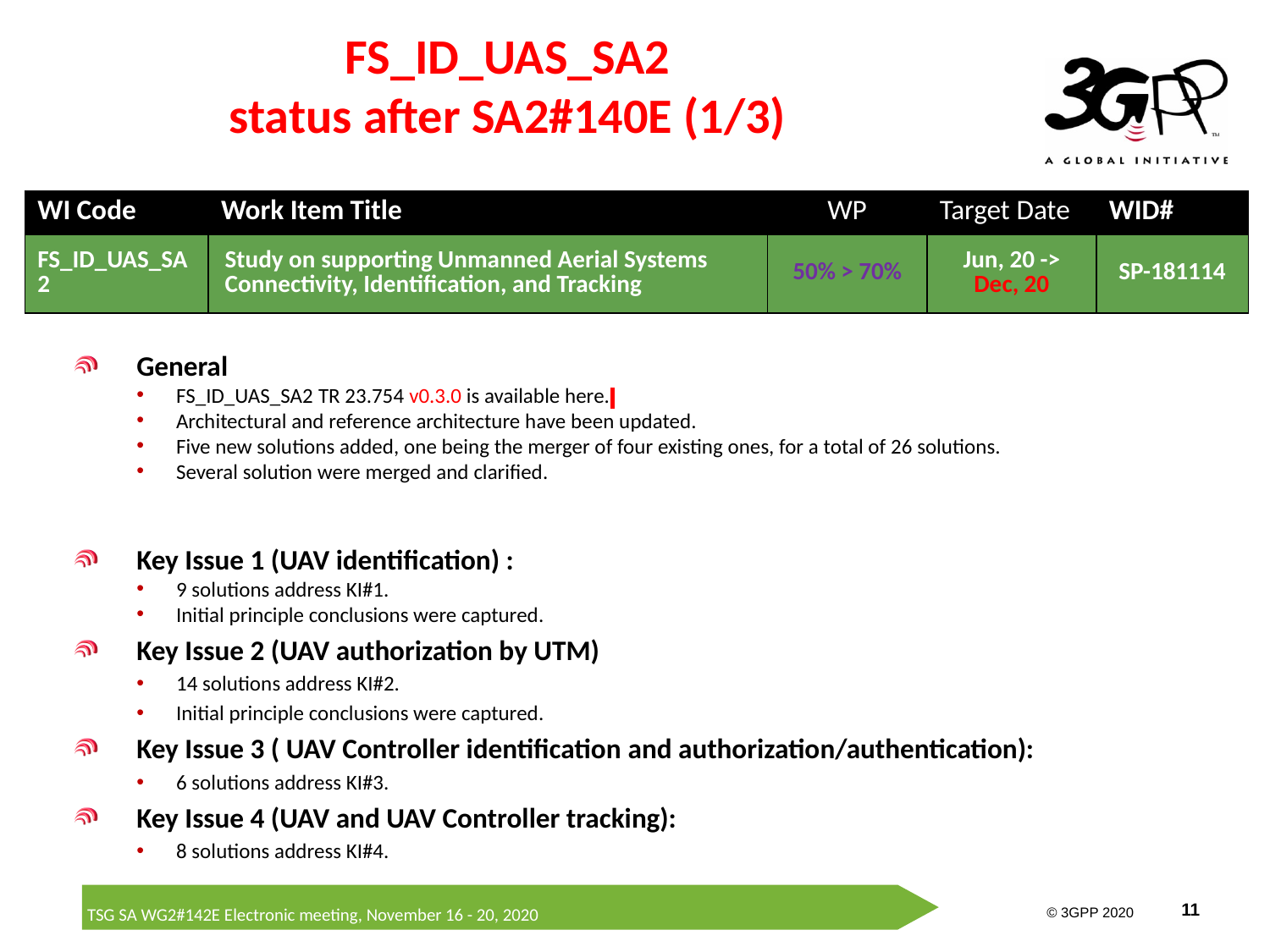

# FS_ID_UAS_SA2 status after SA2#140E (1/3)
| WI Code | Work Item Title | WP | Target Date | WID# |
| --- | --- | --- | --- | --- |
| FS\_ID\_UAS\_SA2 | Study on supporting Unmanned Aerial Systems Connectivity, Identification, and Tracking | 50% > 70% | Jun, 20 -> Dec, 20 | SP-181114 |
General
FS_ID_UAS_SA2 TR 23.754 v0.3.0 is available here.
Architectural and reference architecture have been updated.
Five new solutions added, one being the merger of four existing ones, for a total of 26 solutions.
Several solution were merged and clarified.

Key Issue 1 (UAV identification) :
9 solutions address KI#1.
Initial principle conclusions were captured.
Key Issue 2 (UAV authorization by UTM)
14 solutions address KI#2.
Initial principle conclusions were captured.
Key Issue 3 ( UAV Controller identification and authorization/authentication):
6 solutions address KI#3.
Key Issue 4 (UAV and UAV Controller tracking):
8 solutions address KI#4.